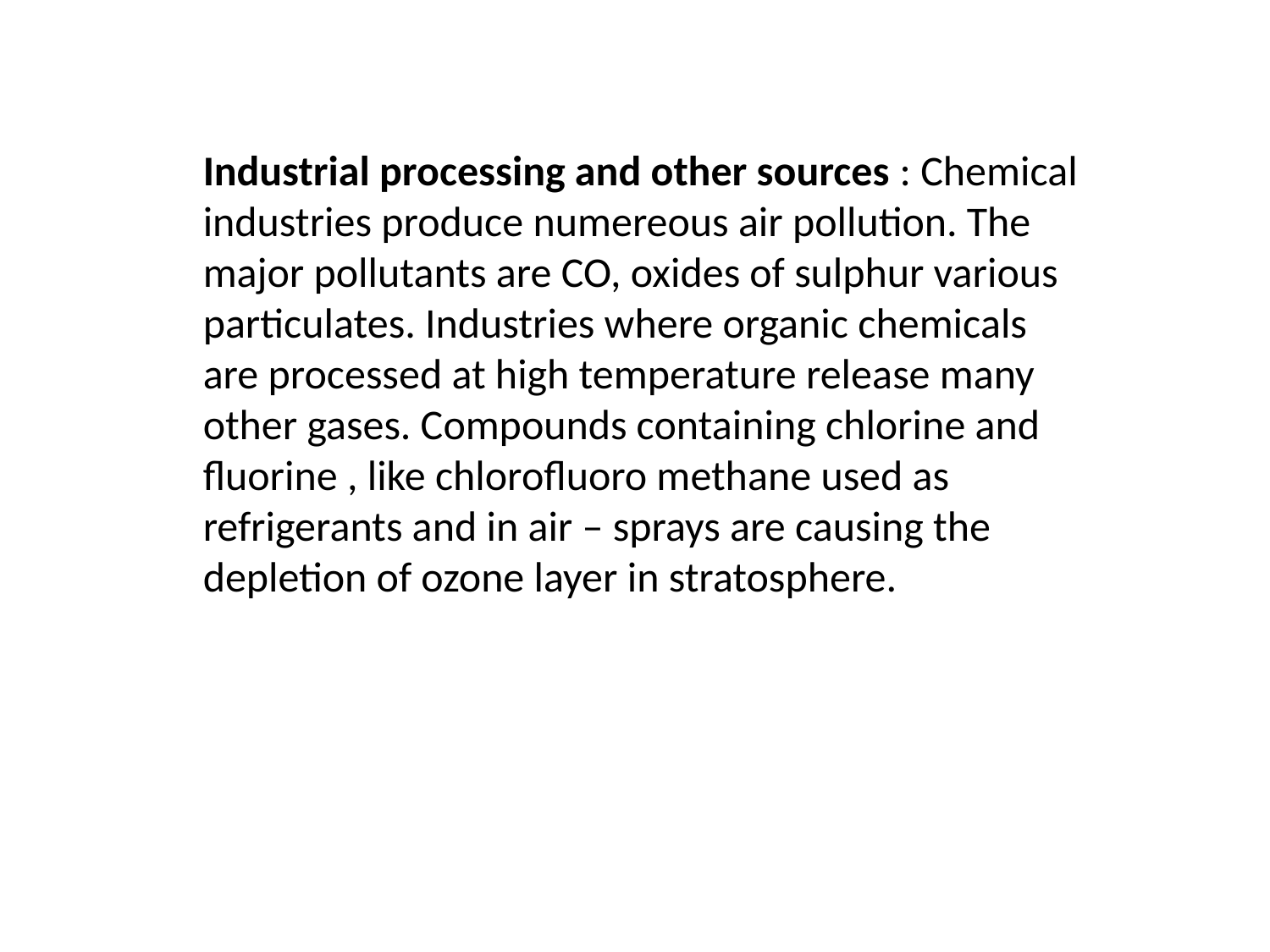

Industrial processing and other sources : Chemical industries produce numereous air pollution. The major pollutants are CO, oxides of sulphur various particulates. Industries where organic chemicals  are processed at high temperature release many other gases. Compounds containing chlorine and fluorine , like chlorofluoro methane used as refrigerants and in air – sprays are causing the depletion of ozone layer in stratosphere.